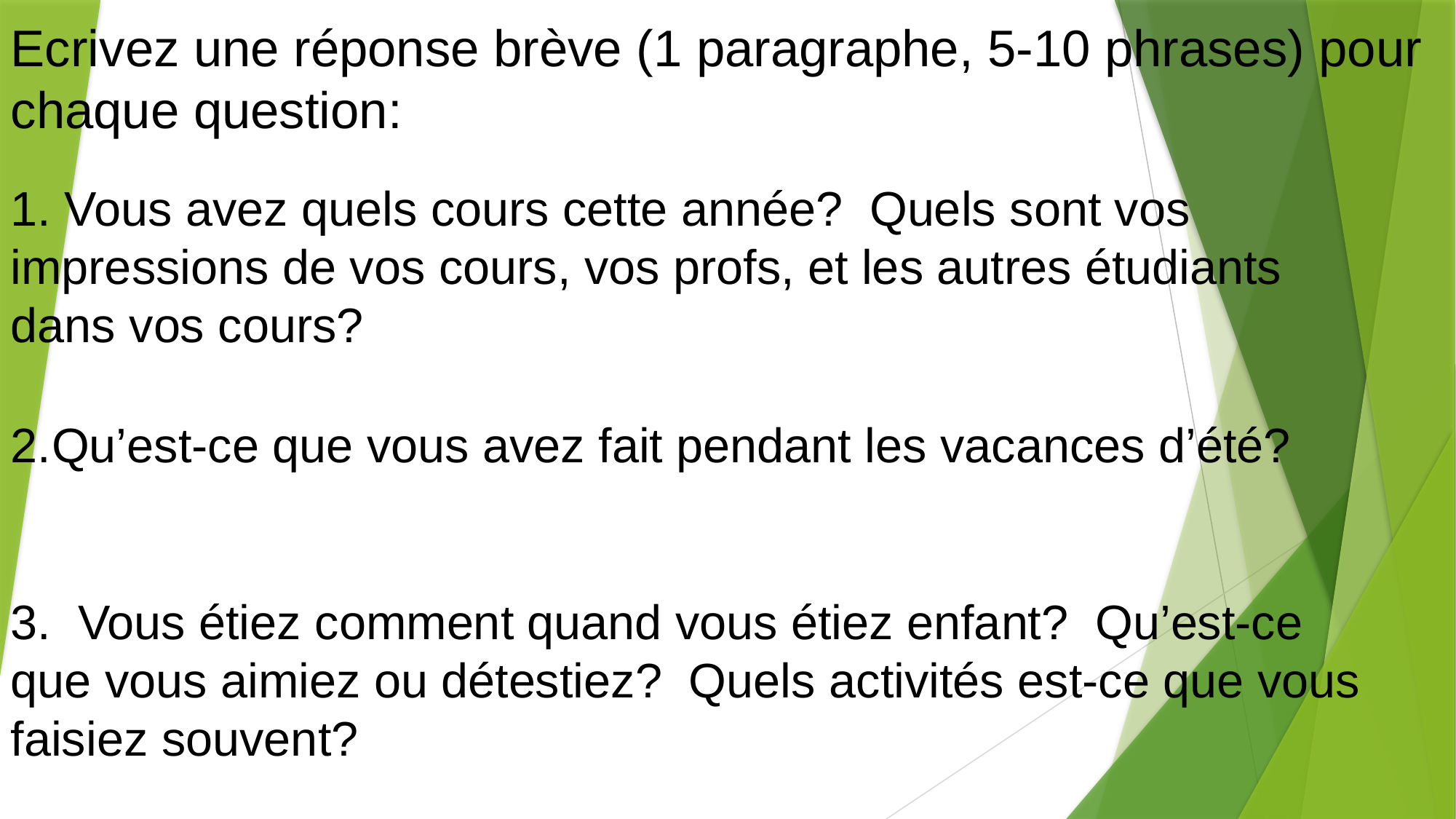

Ecrivez une réponse brève (1 paragraphe, 5-10 phrases) pour chaque question:
1. Vous avez quels cours cette année?  Quels sont vos impressions de vos cours, vos profs, et les autres étudiants dans vos cours?
Qu’est-ce que vous avez fait pendant les vacances d’été?
3.  Vous étiez comment quand vous étiez enfant?  Qu’est-ce que vous aimiez ou détestiez?  Quels activités est-ce que vous faisiez souvent?